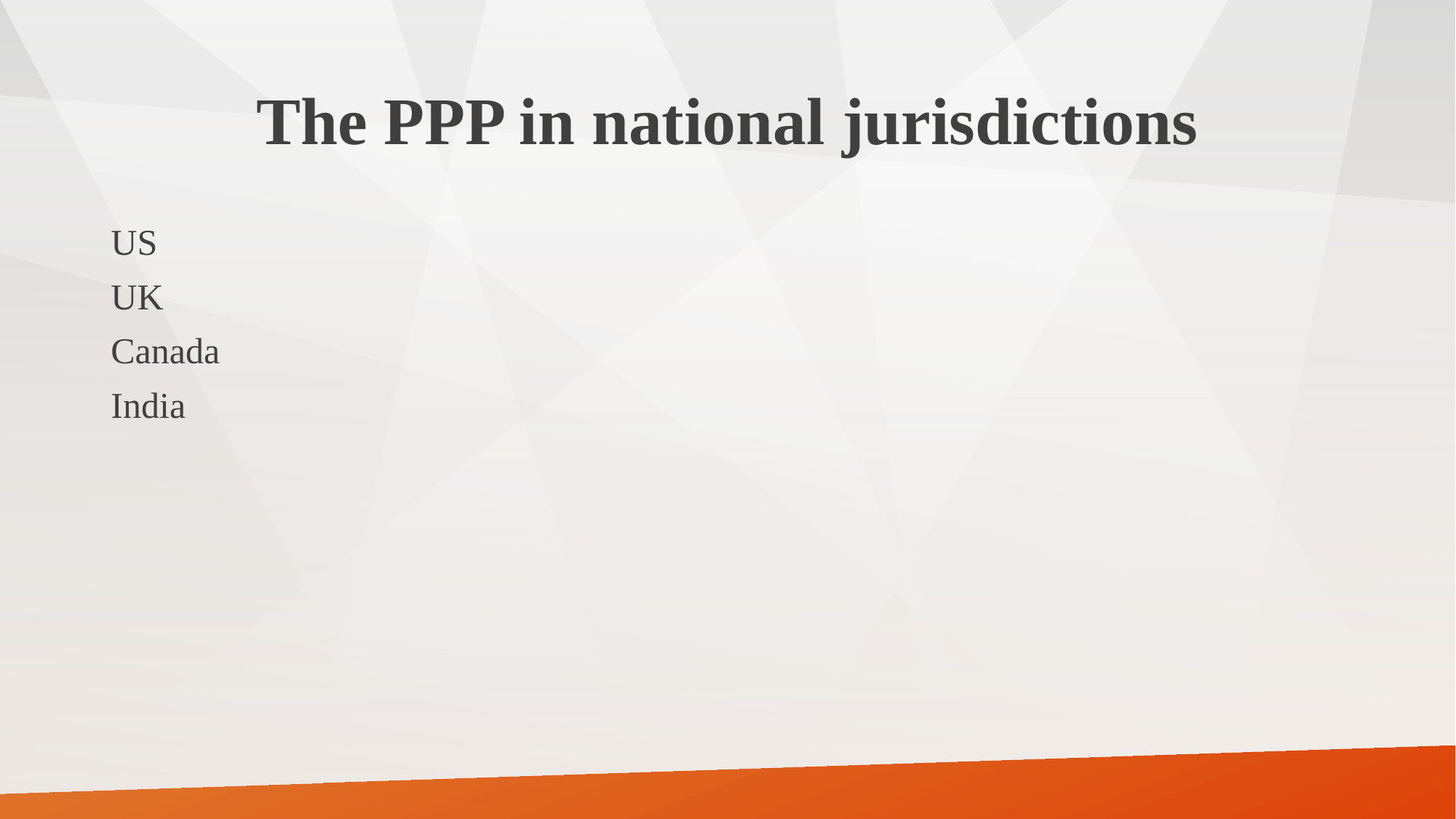

# The PPP in national jurisdictions
US
UK
Canada
India